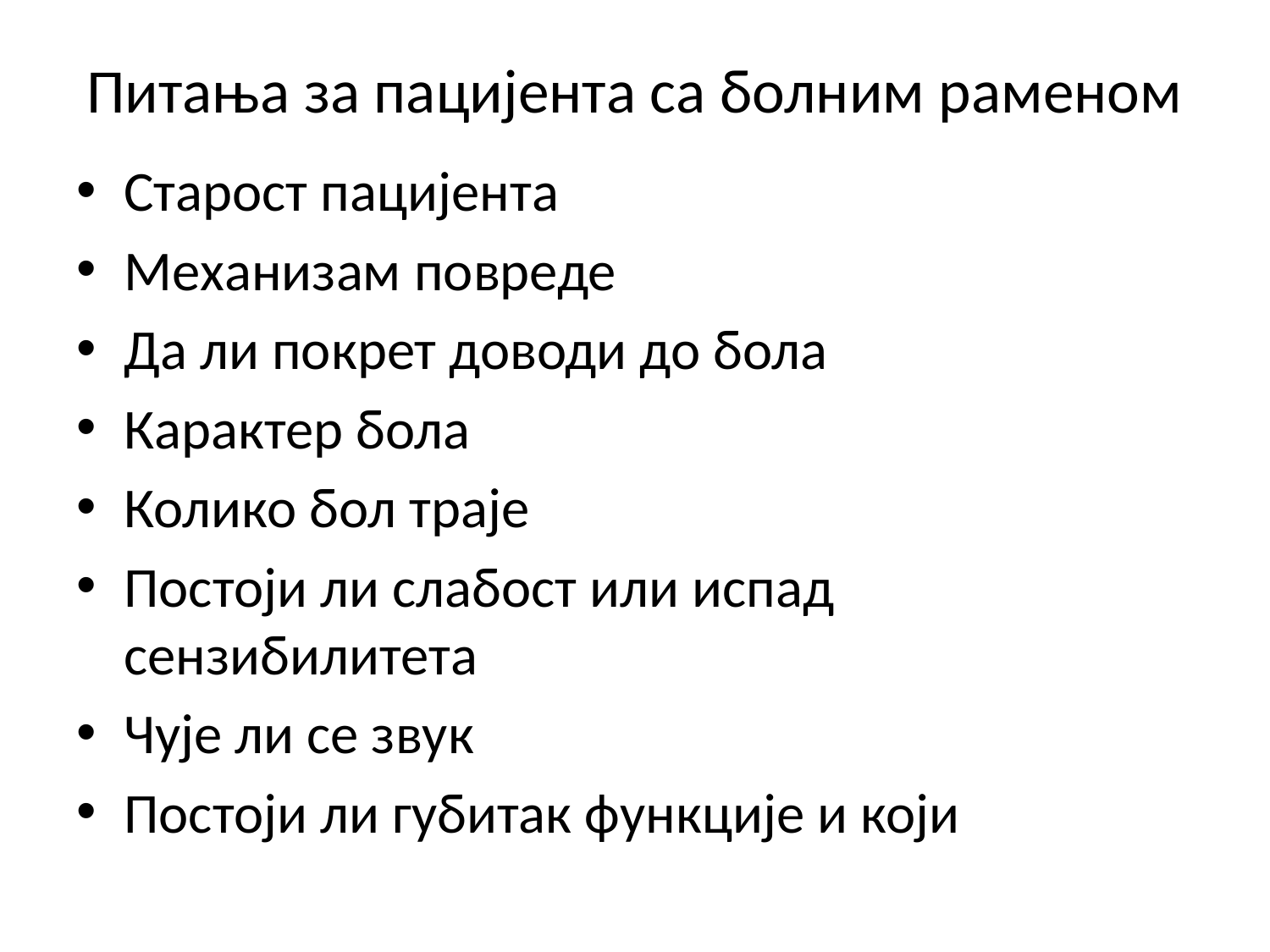

# Питања за пацијента са болним раменом
Старост пацијента
Механизам повреде
Да ли покрет доводи до бола
Карактер бола
Колико бол траје
Постоји ли слабост или испад сензибилитета
Чује ли се звук
Постоји ли губитак функције и који